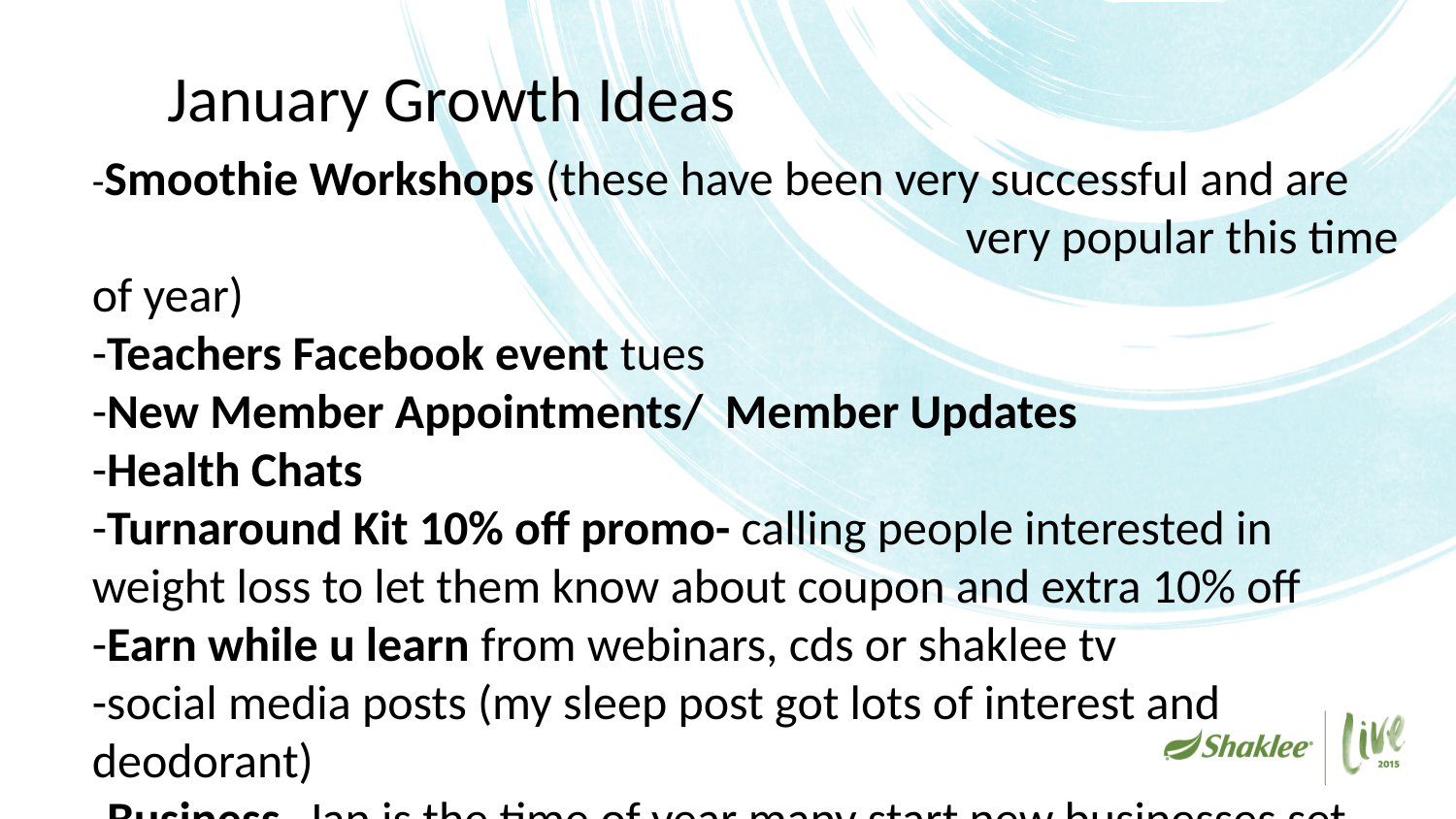

# January Growth Ideas
-Smoothie Workshops (these have been very successful and are 							very popular this time of year)
-Teachers Facebook event tues
-New Member Appointments/  Member Updates
-Health Chats
-Turnaround Kit 10% off promo- calling people interested in weight loss to let them know about coupon and extra 10% off
-Earn while u learn from webinars, cds or shaklee tv
-social media posts (my sleep post got lots of interest and deodorant)
-Business- Jan is the time of year many start new businesses set up 3 way or send shaklee tv videos to those interested in business
-Facebook groups for members                       katie